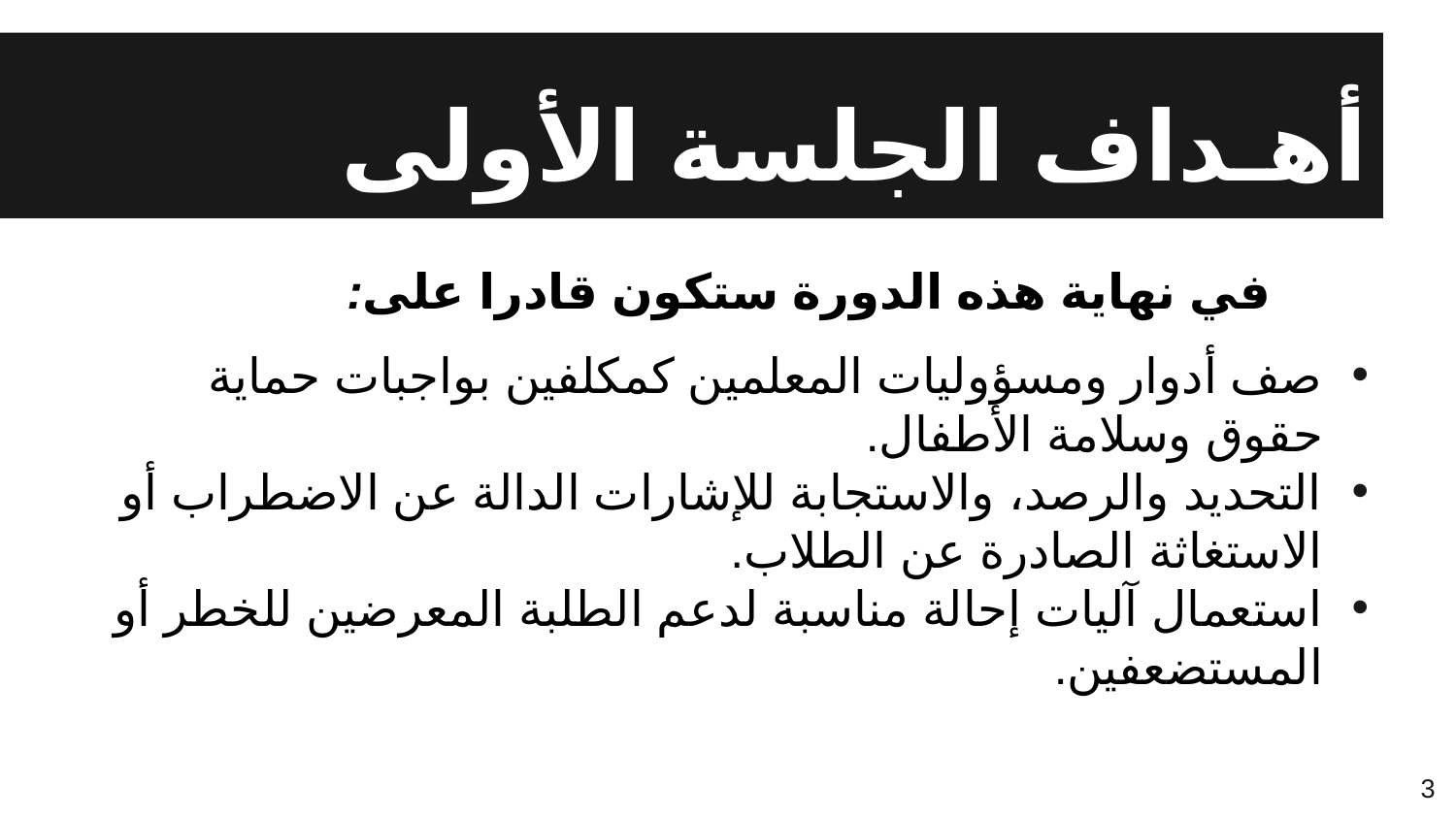

# أهـداف الجلسة الأولى
في نهاية هذه الدورة ستكون قادرا على:

صف أدوار ومسؤوليات المعلمين كمكلفين بواجبات حماية حقوق وسلامة الأطفال.
التحديد والرصد، والاستجابة للإشارات الدالة عن الاضطراب أو الاستغاثة الصادرة عن الطلاب.
استعمال آليات إحالة مناسبة لدعم الطلبة المعرضين للخطر أو المستضعفين.
3